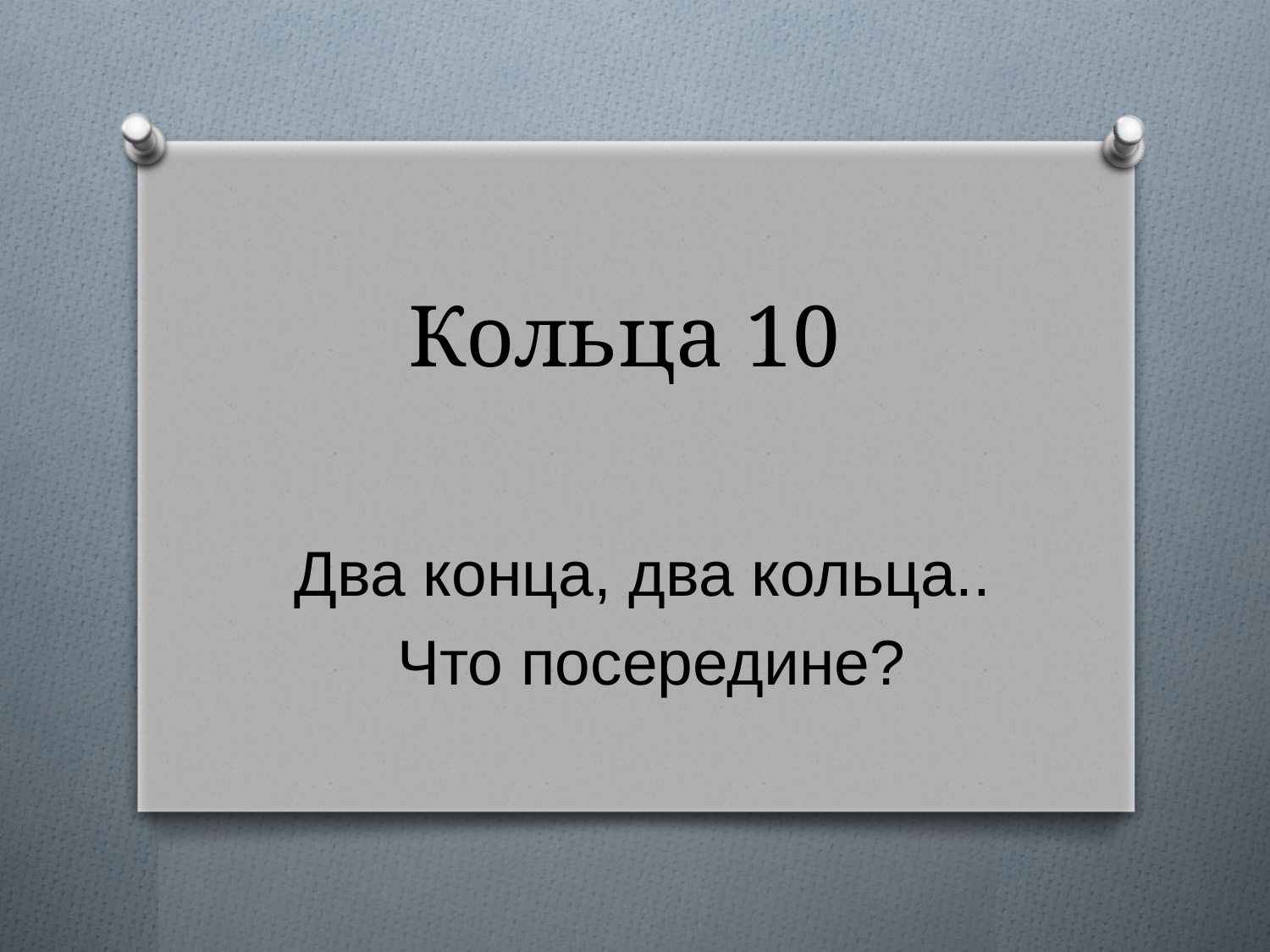

# Кольца 10
Два конца, два кольца..
Что посередине?